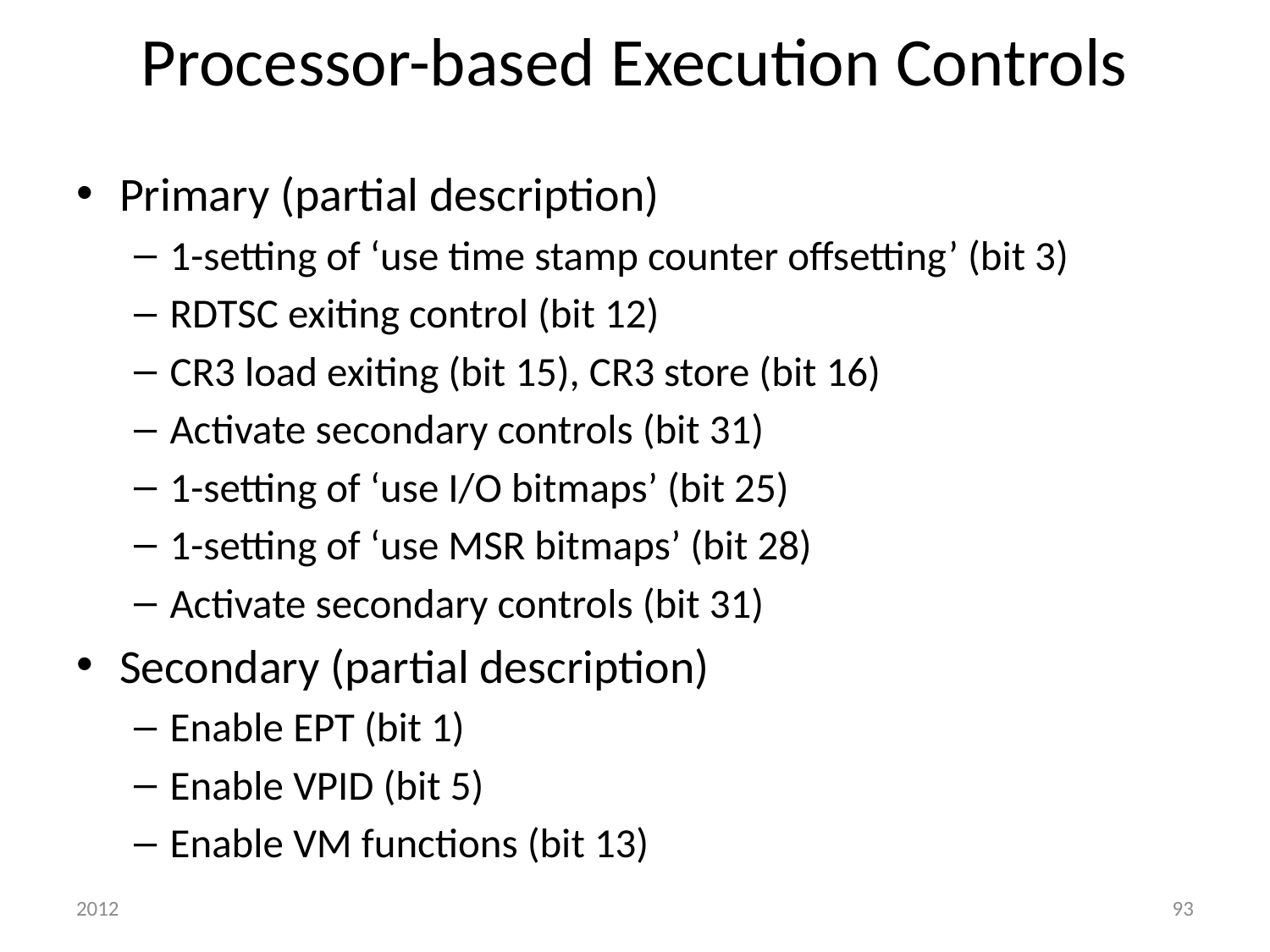

# Processor-based Execution Controls
Primary (partial description)
1-setting of ‘use time stamp counter offsetting’ (bit 3)
RDTSC exiting control (bit 12)
CR3 load exiting (bit 15), CR3 store (bit 16)
Activate secondary controls (bit 31)
1-setting of ‘use I/O bitmaps’ (bit 25)
1-setting of ‘use MSR bitmaps’ (bit 28)
Activate secondary controls (bit 31)
Secondary (partial description)
Enable EPT (bit 1)
Enable VPID (bit 5)
Enable VM functions (bit 13)

2012

93